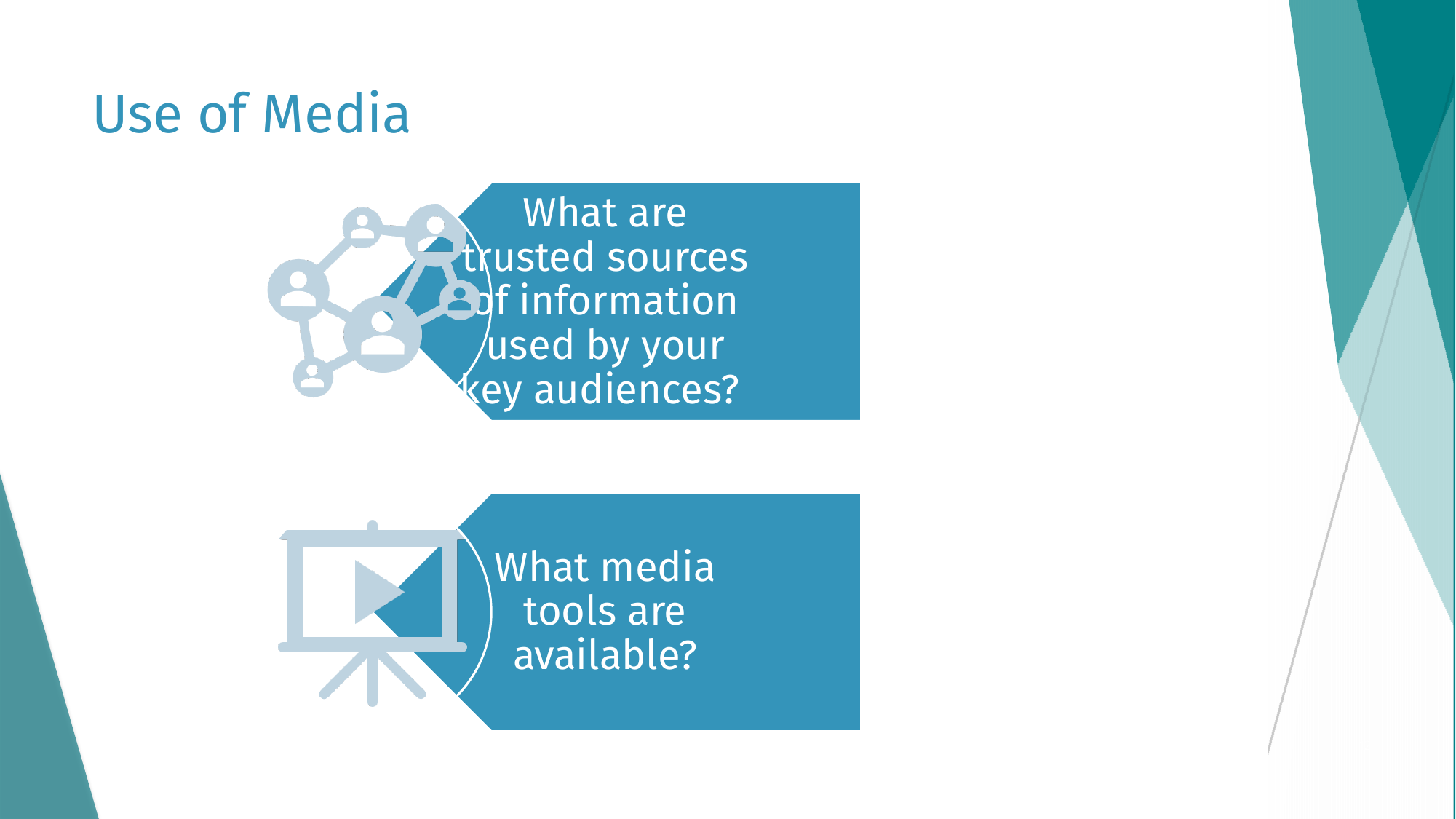

# Use of Media
What are trusted sources of information used by your key audiences?
What media tools are available?
12